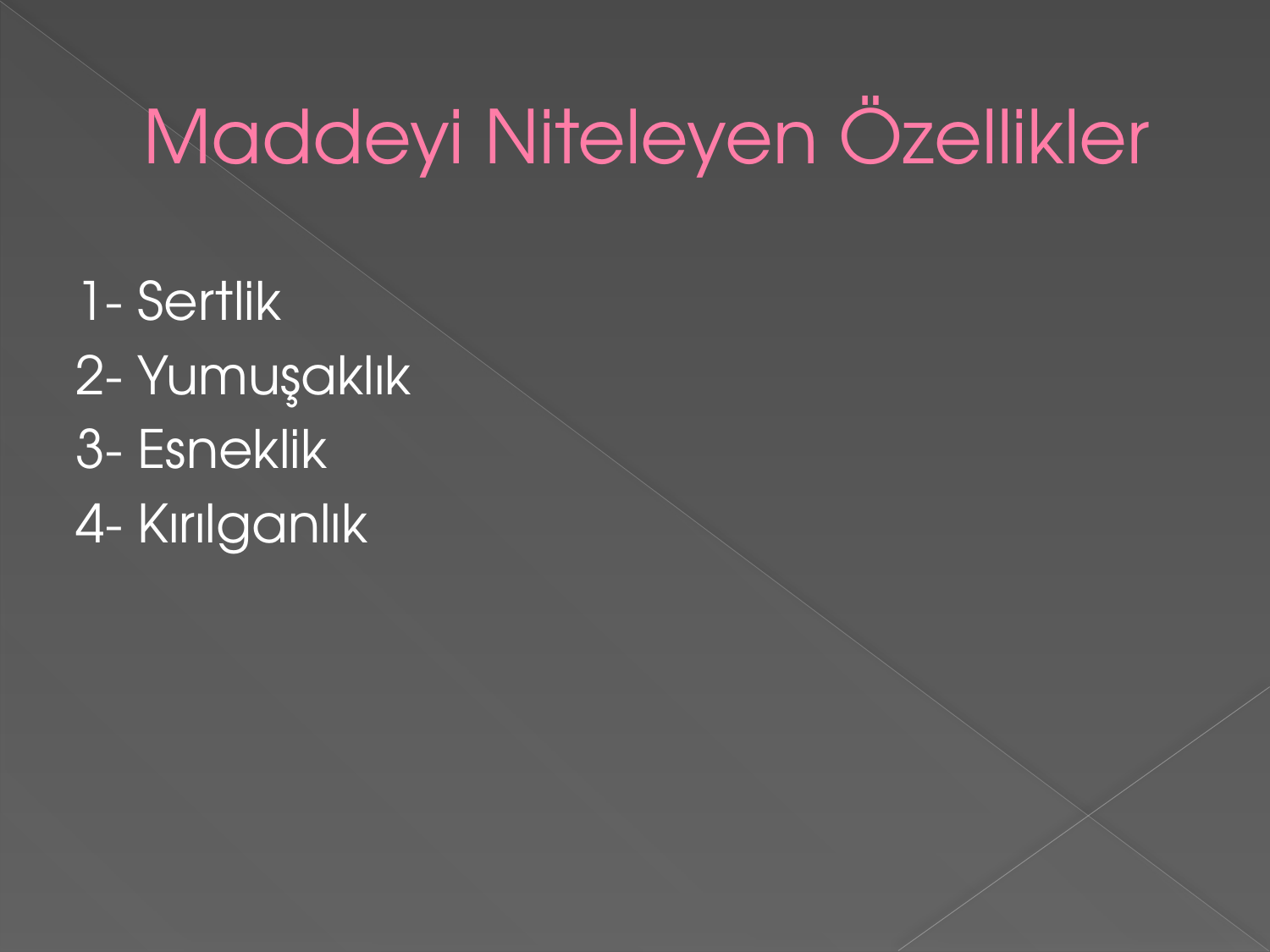

# Maddeyi Niteleyen Özellikler
1- Sertlik
2- Yumuşaklık
3- Esneklik
4- Kırılganlık